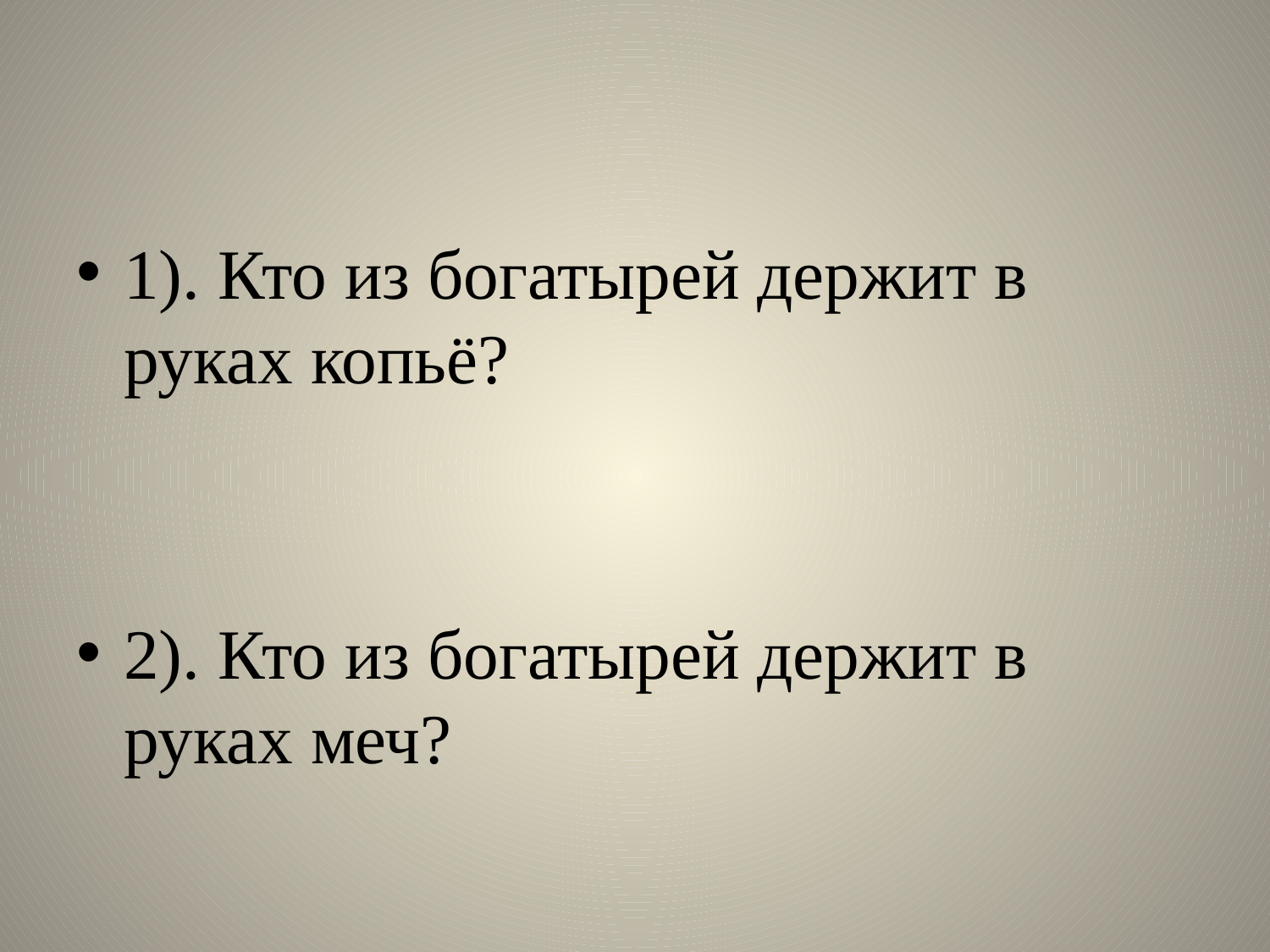

#
1). Кто из богатырей держит в руках копьё?

2). Кто из богатырей держит в руках меч?